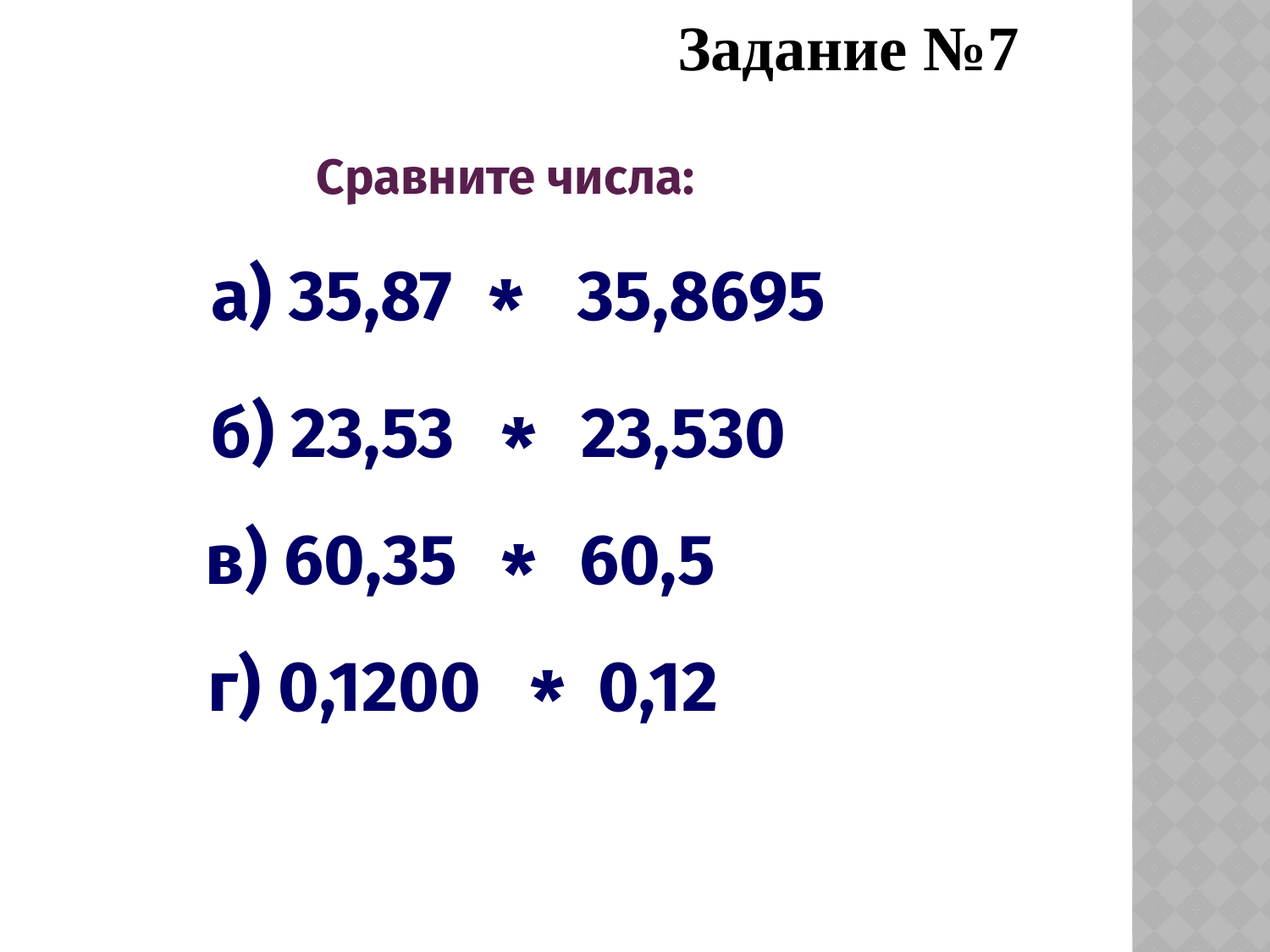

Задание №7

Сравните числа:
а) 35,87
35,8695
*
б) 23,53
23,530
*
в) 60,35
60,5
*
г) 0,1200
0,12
*